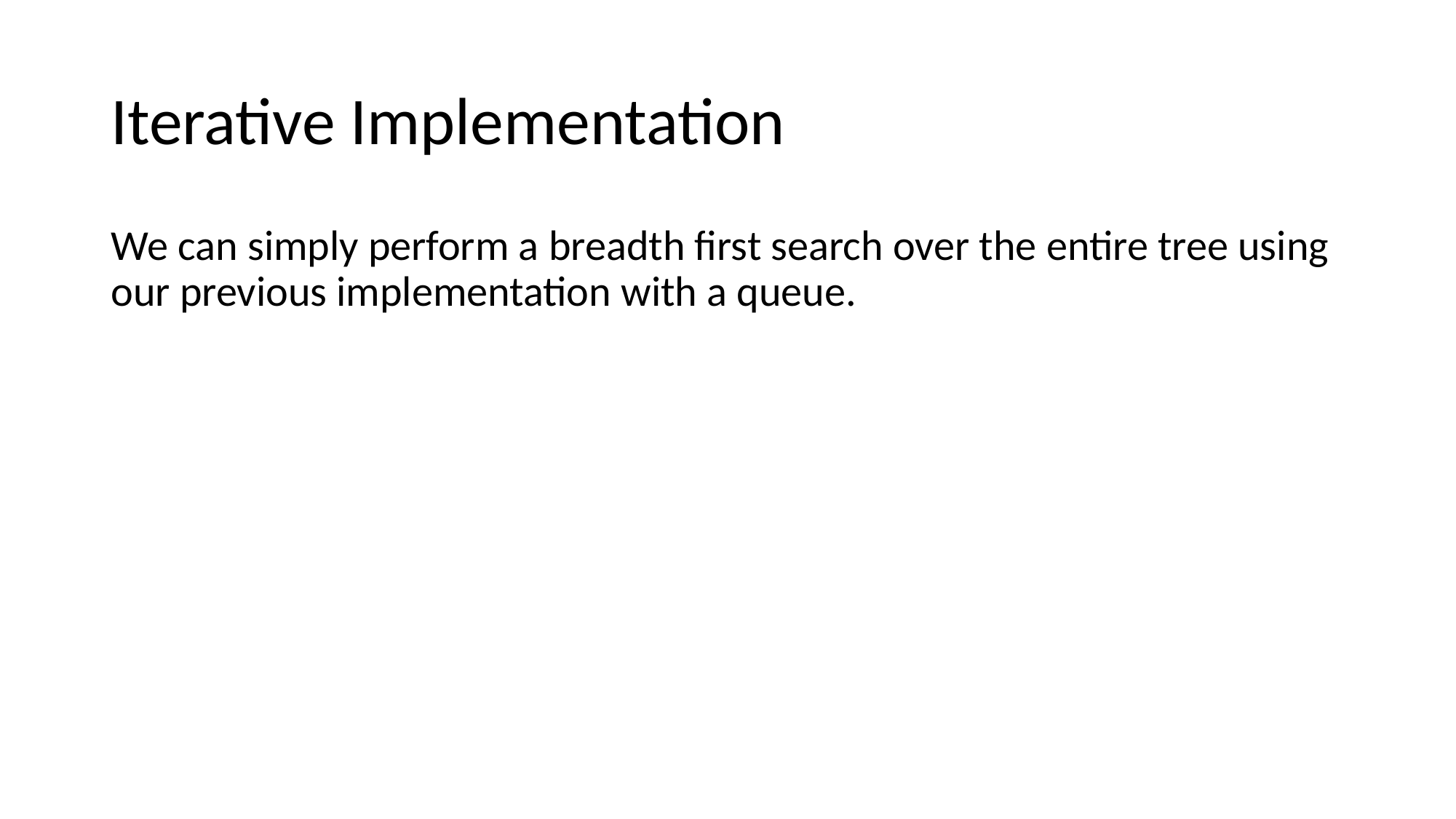

# Iterative Implementation
We can simply perform a breadth first search over the entire tree using our previous implementation with a queue.